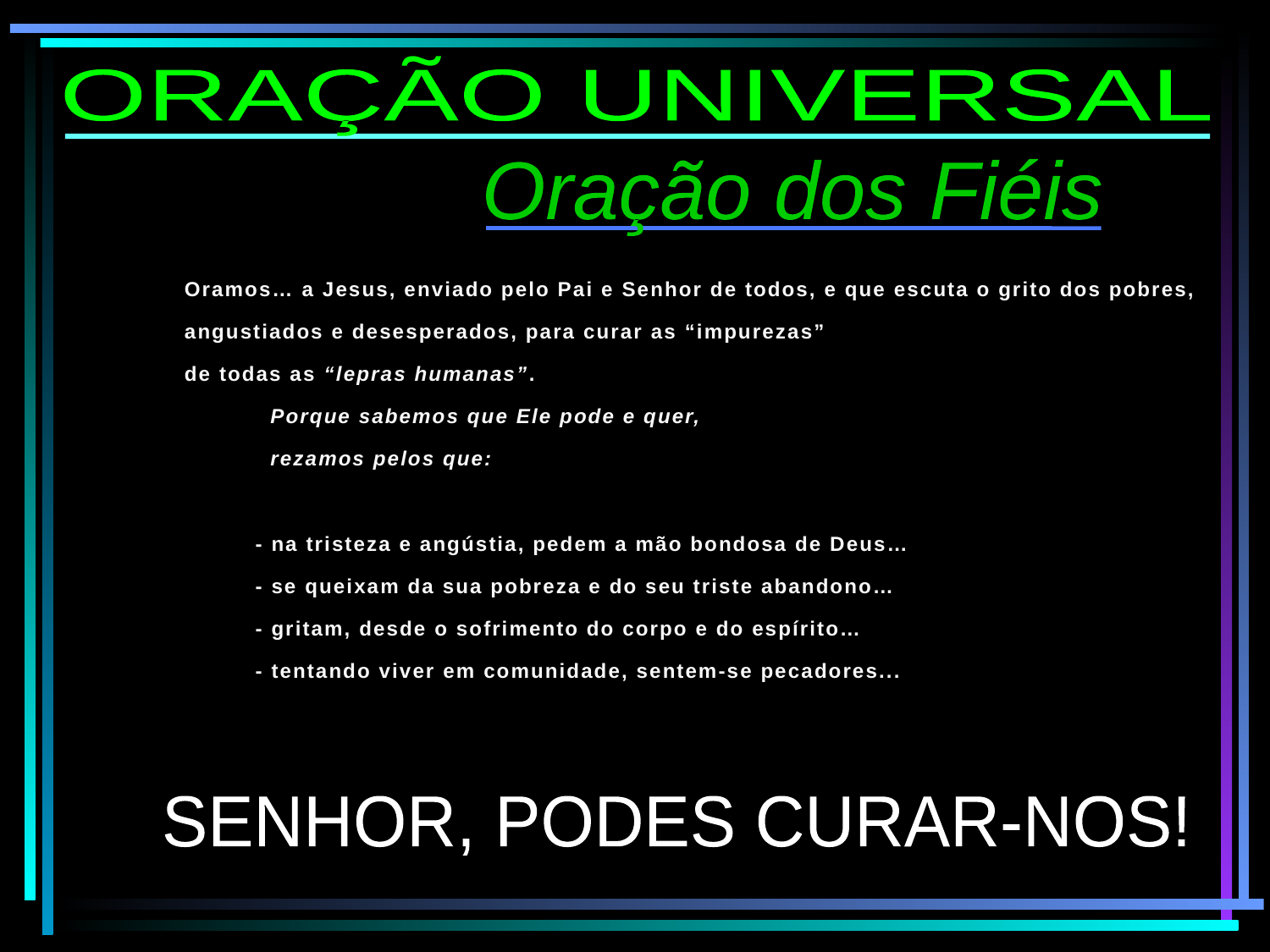

ORAÇÃO UNIVERSAL

Oração dos Fiéis

Oramos… a Jesus, enviado pelo Pai e Senhor de todos, e que escuta o grito dos pobres, angustiados e desesperados, para curar as “impurezas”
de todas as “lepras humanas”.
   Porque sabemos que Ele pode e quer,
   rezamos pelos que:

 - na tristeza e angústia, pedem a mão bondosa de Deus…
 - se queixam da sua pobreza e do seu triste abandono…
 - gritam, desde o sofrimento do corpo e do espírito…
 - tentando viver em comunidade, sentem-se pecadores...
SENHOR, PODES CURAR-NOS!